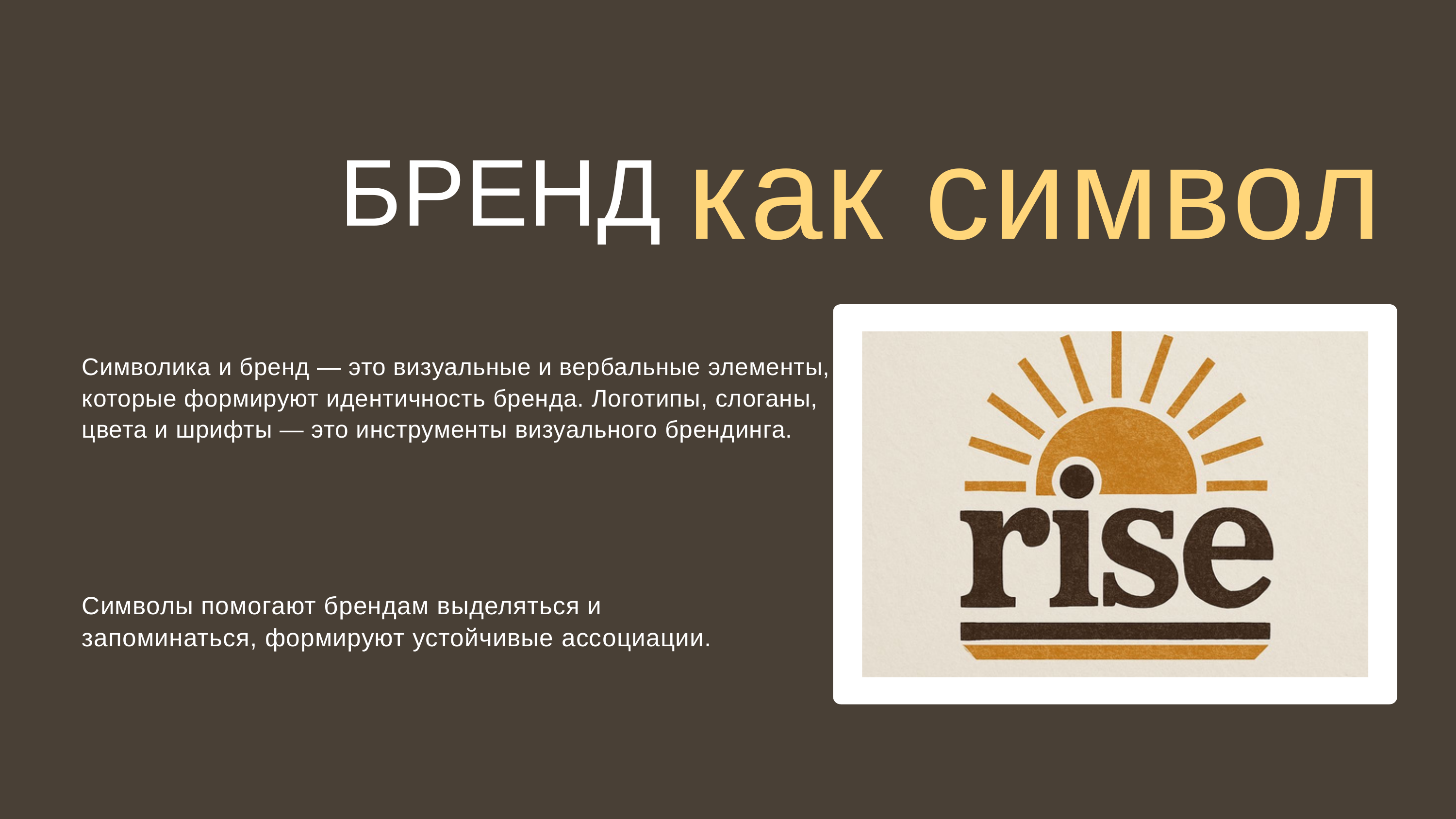

БРЕНД
как символ

Символика и бренд — это визуальные и вербальные элементы, которые формируют идентичность бренда. Логотипы, слоганы, цвета и шрифты — это инструменты визуального брендинга.

Символы помогают брендам выделяться и запоминаться, формируют устойчивые ассоциации.